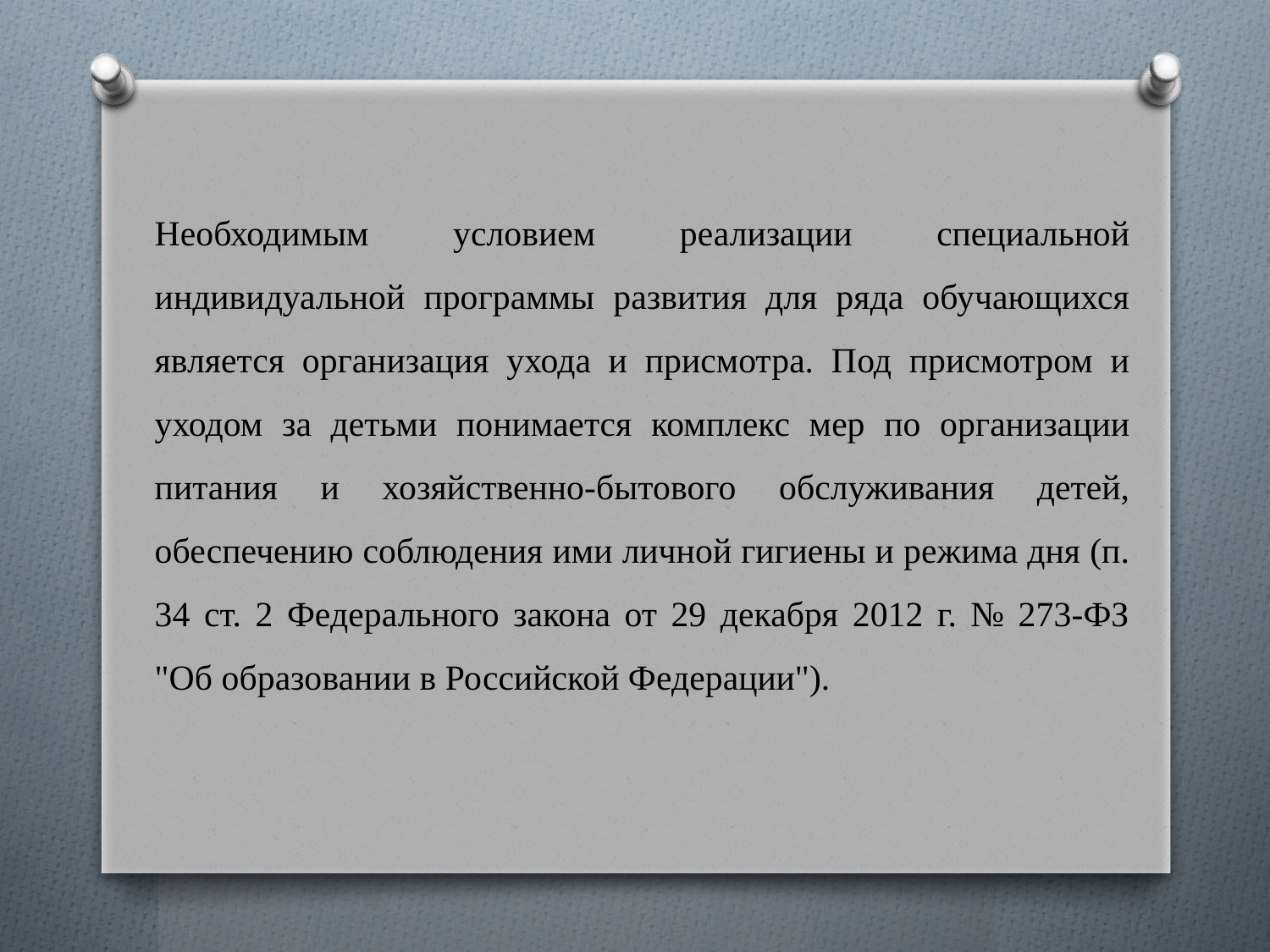

Необходимым условием реализации специальной индивидуальной программы развития для ряда обучающихся является организация ухода и присмотра. Под присмотром и уходом за детьми понимается комплекс мер по организации питания и хозяйственно-бытового обслуживания детей, обеспечению соблюдения ими личной гигиены и режима дня (п. 34 ст. 2 Федерального закона от 29 декабря 2012 г. № 273-ФЗ "Об образовании в Российской Федерации").